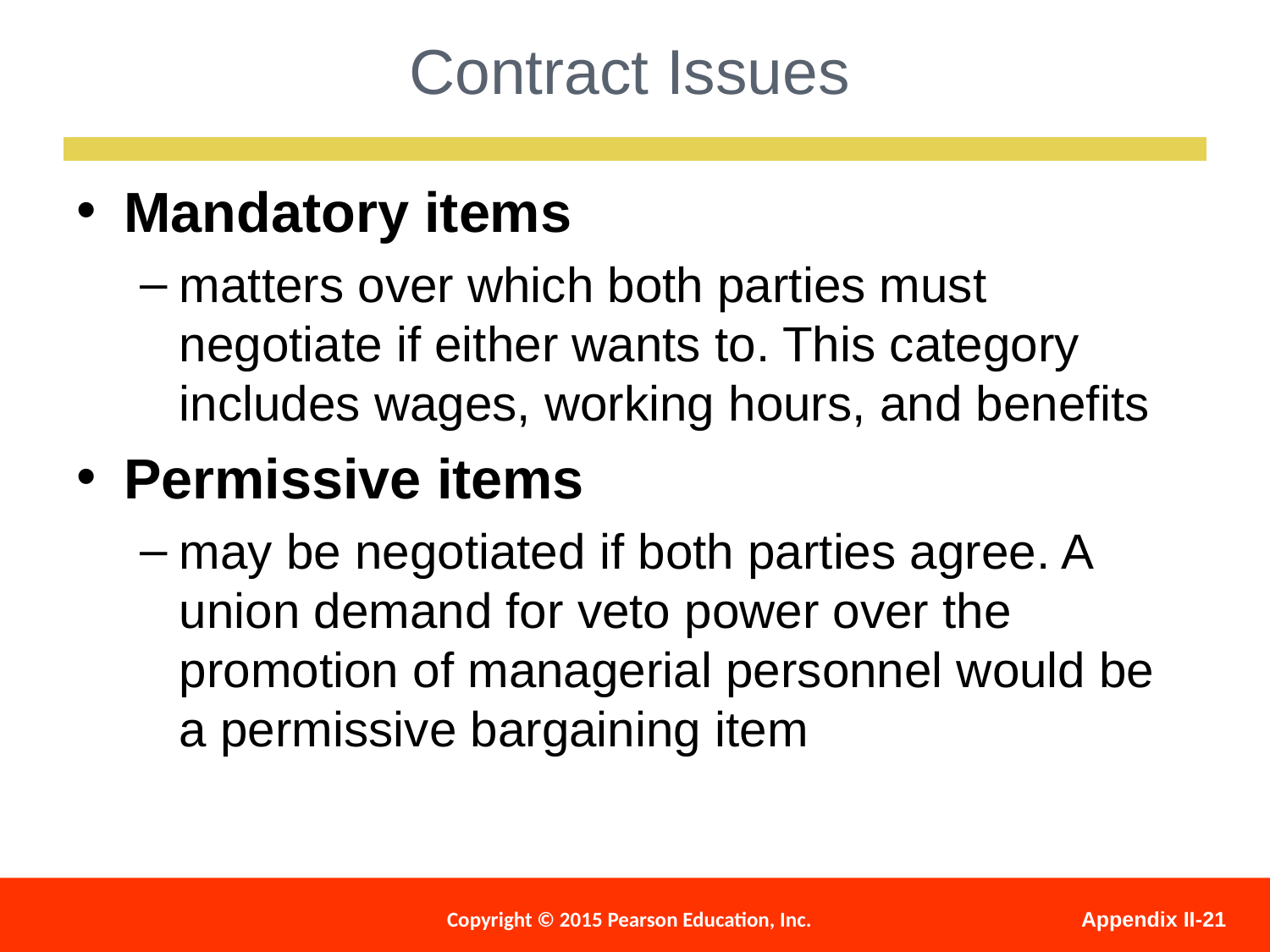

Contract Issues
Mandatory items
matters over which both parties must  negotiate if either wants to. This category includes wages, working hours, and benefits
Permissive items
may be negotiated if both parties agree. A  union demand for veto power over the promotion of managerial personnel would be a permissive bargaining item